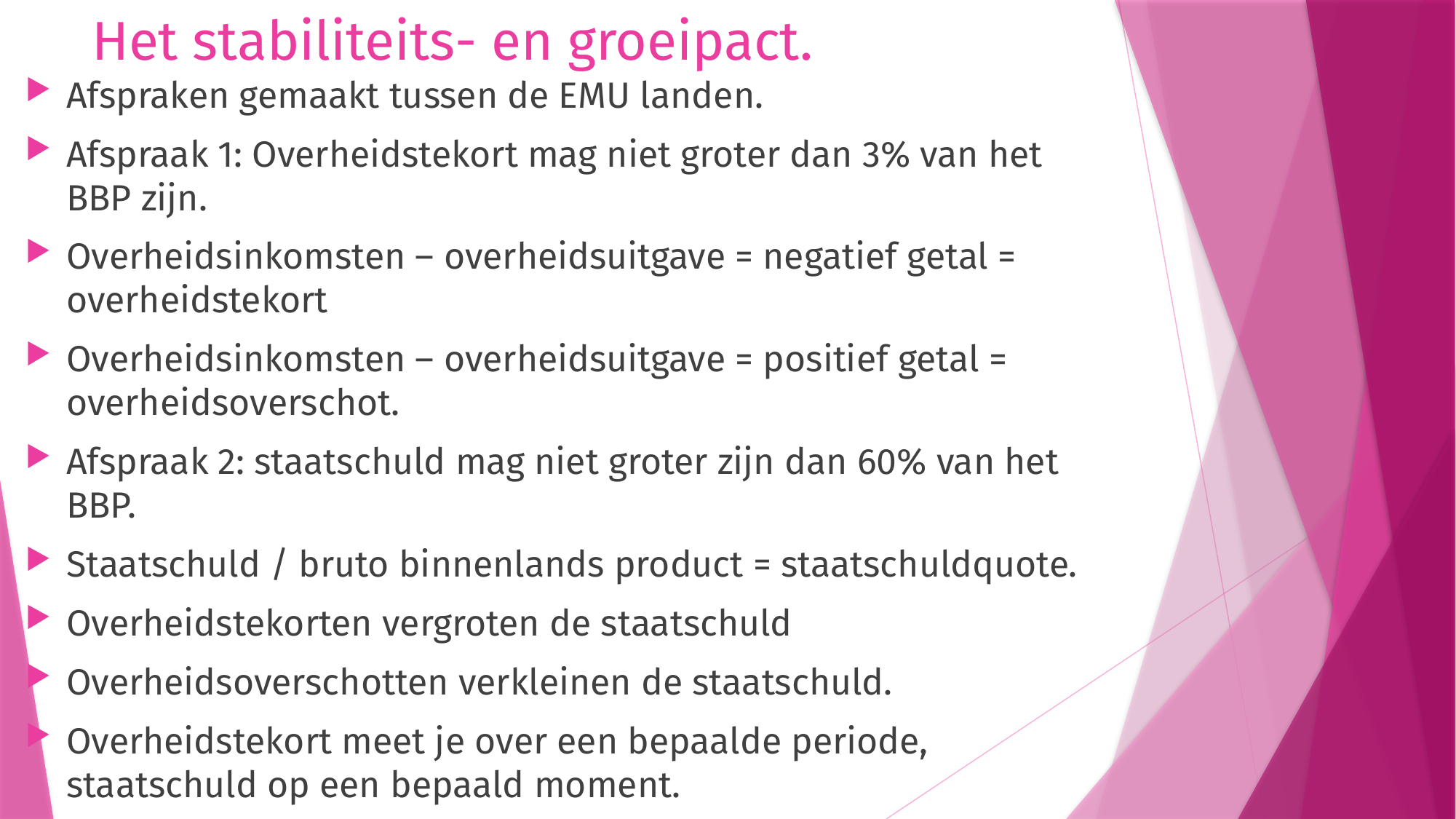

# Het stabiliteits- en groeipact.
Afspraken gemaakt tussen de EMU landen.
Afspraak 1: Overheidstekort mag niet groter dan 3% van het BBP zijn.
Overheidsinkomsten – overheidsuitgave = negatief getal = overheidstekort
Overheidsinkomsten – overheidsuitgave = positief getal = overheidsoverschot.
Afspraak 2: staatschuld mag niet groter zijn dan 60% van het BBP.
Staatschuld / bruto binnenlands product = staatschuldquote.
Overheidstekorten vergroten de staatschuld
Overheidsoverschotten verkleinen de staatschuld.
Overheidstekort meet je over een bepaalde periode, staatschuld op een bepaald moment.